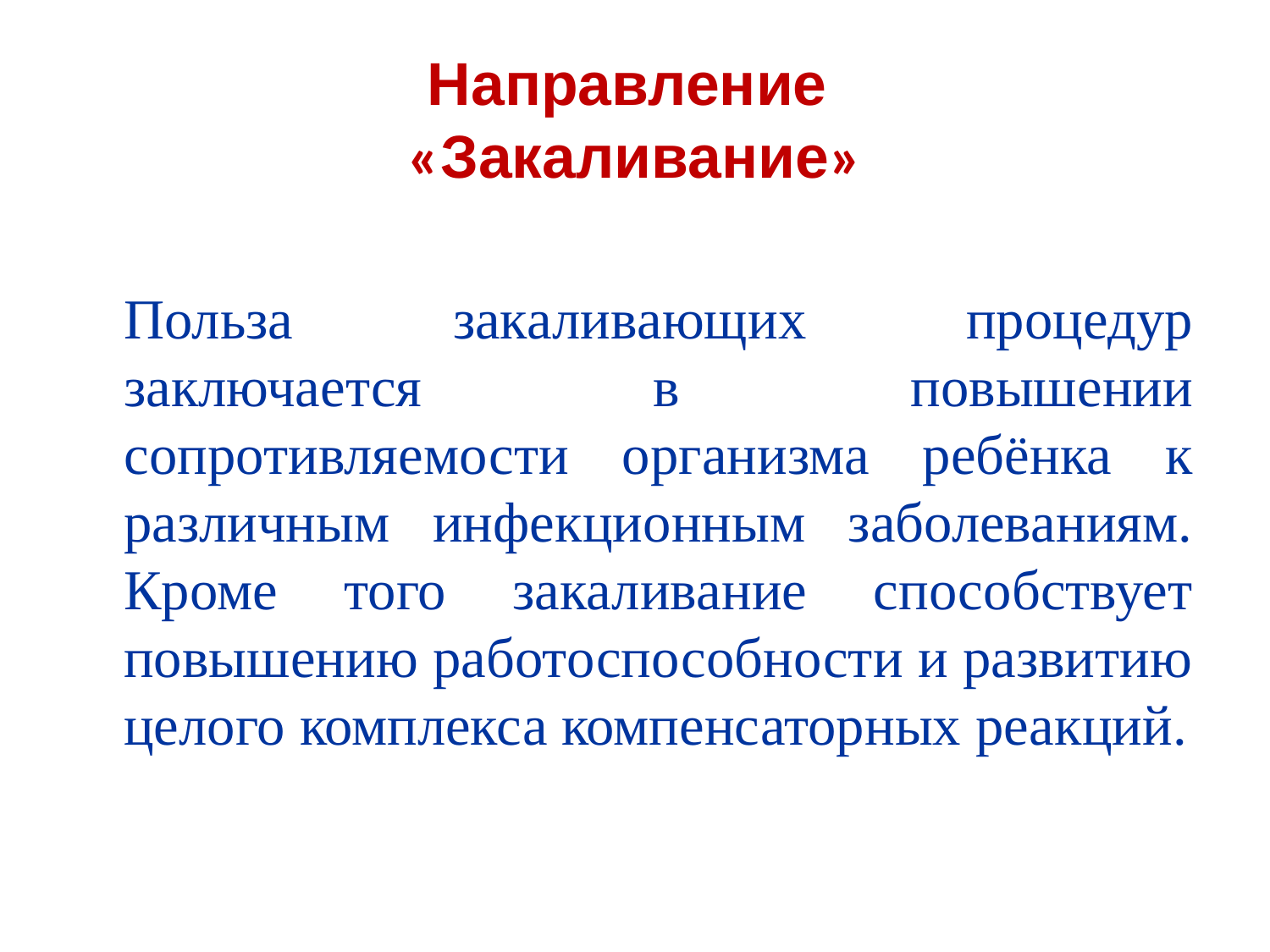

# Направление «Закаливание»
	Польза закаливающих процедур заключается в повышении сопротивляемости организма ребёнка к различным инфекционным заболеваниям. Кроме того закаливание способствует повышению работоспособности и развитию целого комплекса компенсаторных реакций.